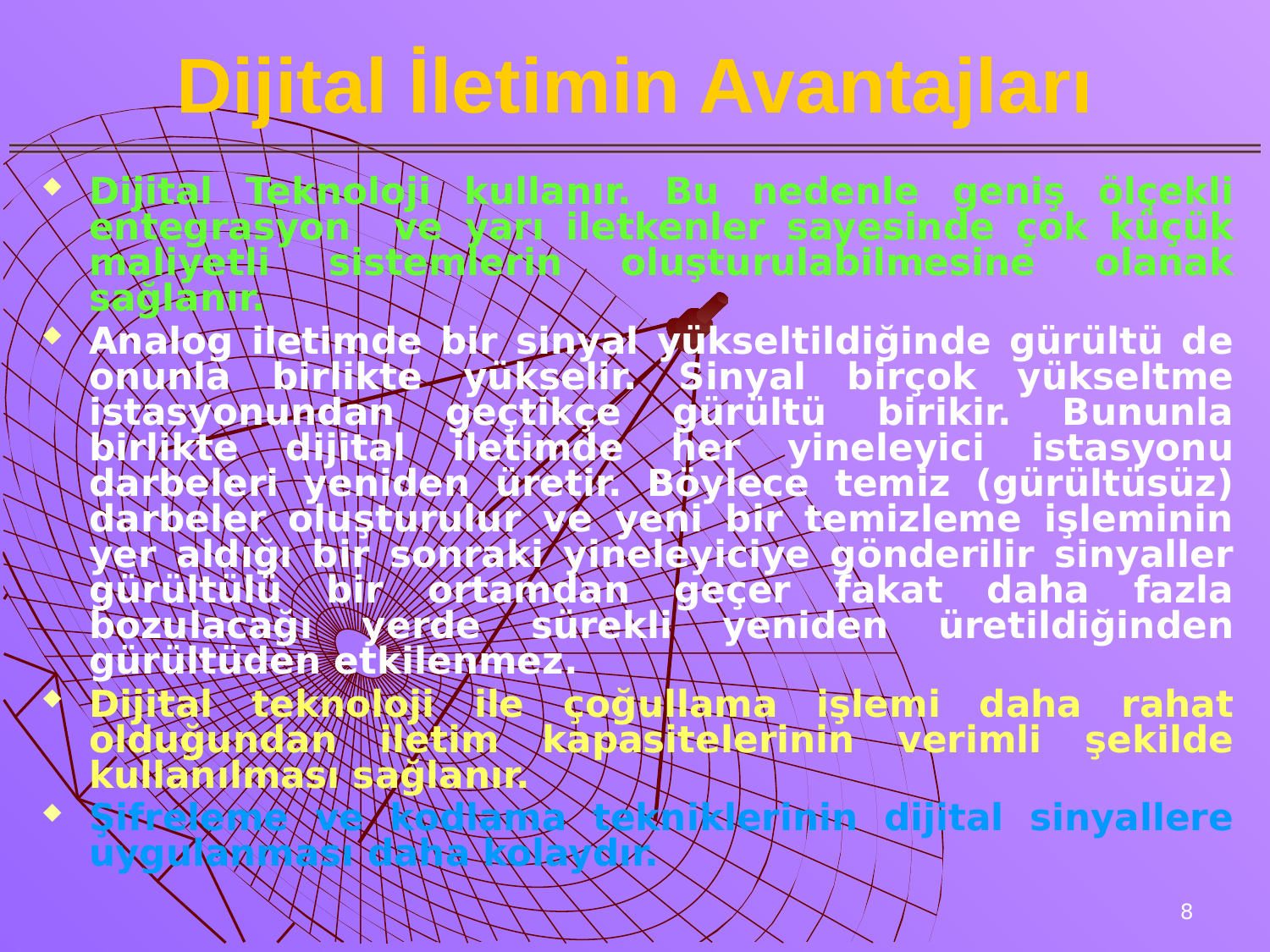

# Dijital İletimin Avantajları
Dijital Teknoloji kullanır. Bu nedenle geniş ölçekli entegrasyon  ve yarı iletkenler sayesinde çok küçük maliyetli sistemlerin oluşturulabilmesine olanak sağlanır.
Analog iletimde bir sinyal yükseltildiğinde gürültü de onunla birlikte yükselir. Sinyal birçok yükseltme istasyonundan geçtikçe gürültü birikir. Bununla birlikte dijital iletimde her yineleyici istasyonu darbeleri yeniden üretir. Böylece temiz (gürültüsüz) darbeler oluşturulur ve yeni bir temizleme işleminin yer aldığı bir sonraki yineleyiciye gönderilir sinyaller gürültülü bir ortamdan geçer fakat daha fazla bozulacağı yerde sürekli yeniden üretildiğinden gürültüden etkilenmez.
Dijital teknoloji ile çoğullama işlemi daha rahat olduğundan iletim kapasitelerinin verimli şekilde kullanılması sağlanır.
Şifreleme ve kodlama tekniklerinin dijital sinyallere uygulanması daha kolaydır.
8